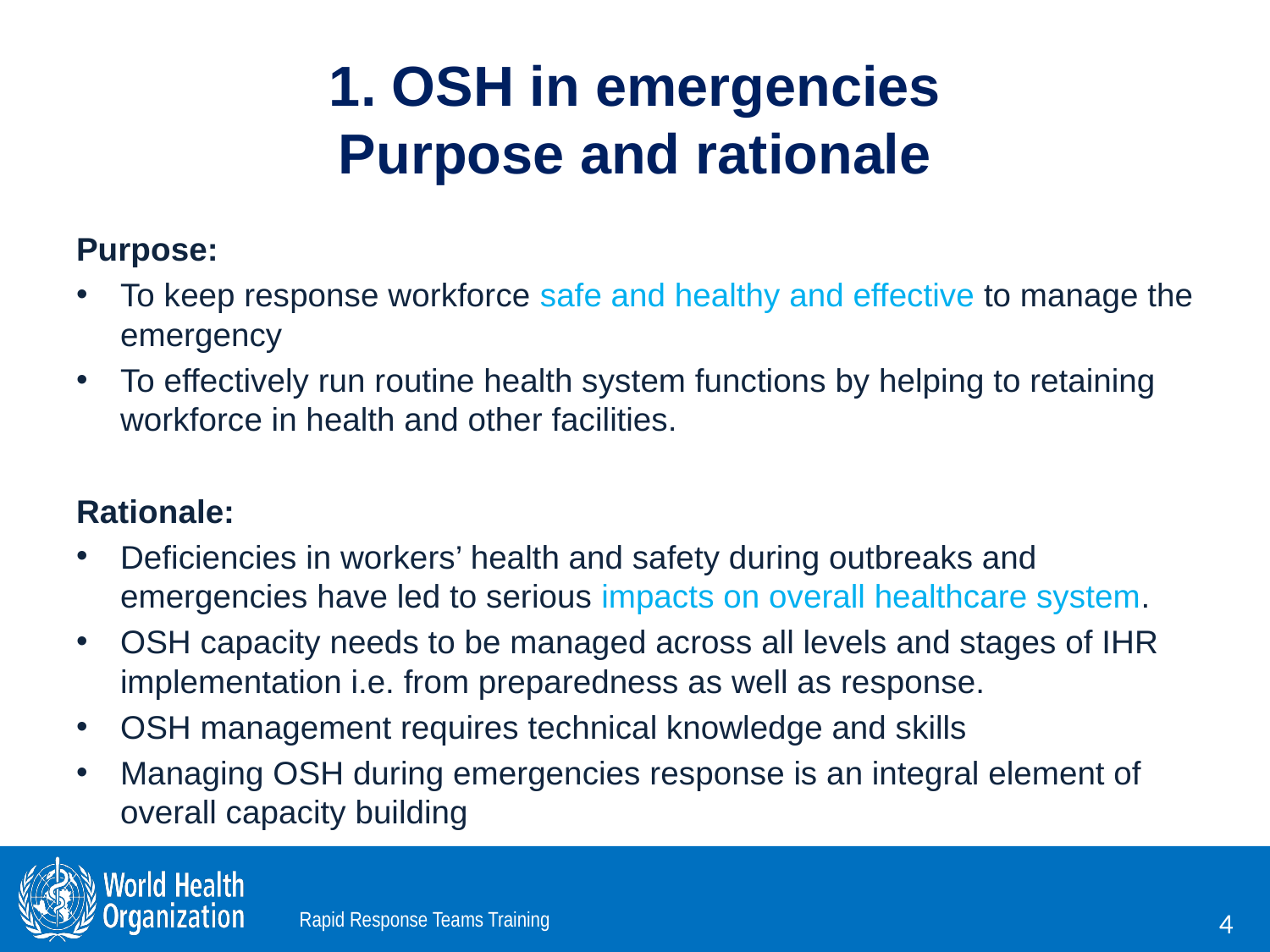

# 1. OSH in emergencies Purpose and rationale
Purpose:
To keep response workforce safe and healthy and effective to manage the emergency
To effectively run routine health system functions by helping to retaining workforce in health and other facilities.

Rationale:
Deficiencies in workers’ health and safety during outbreaks and emergencies have led to serious impacts on overall healthcare system.
OSH capacity needs to be managed across all levels and stages of IHR implementation i.e. from preparedness as well as response.
OSH management requires technical knowledge and skills
Managing OSH during emergencies response is an integral element of overall capacity building